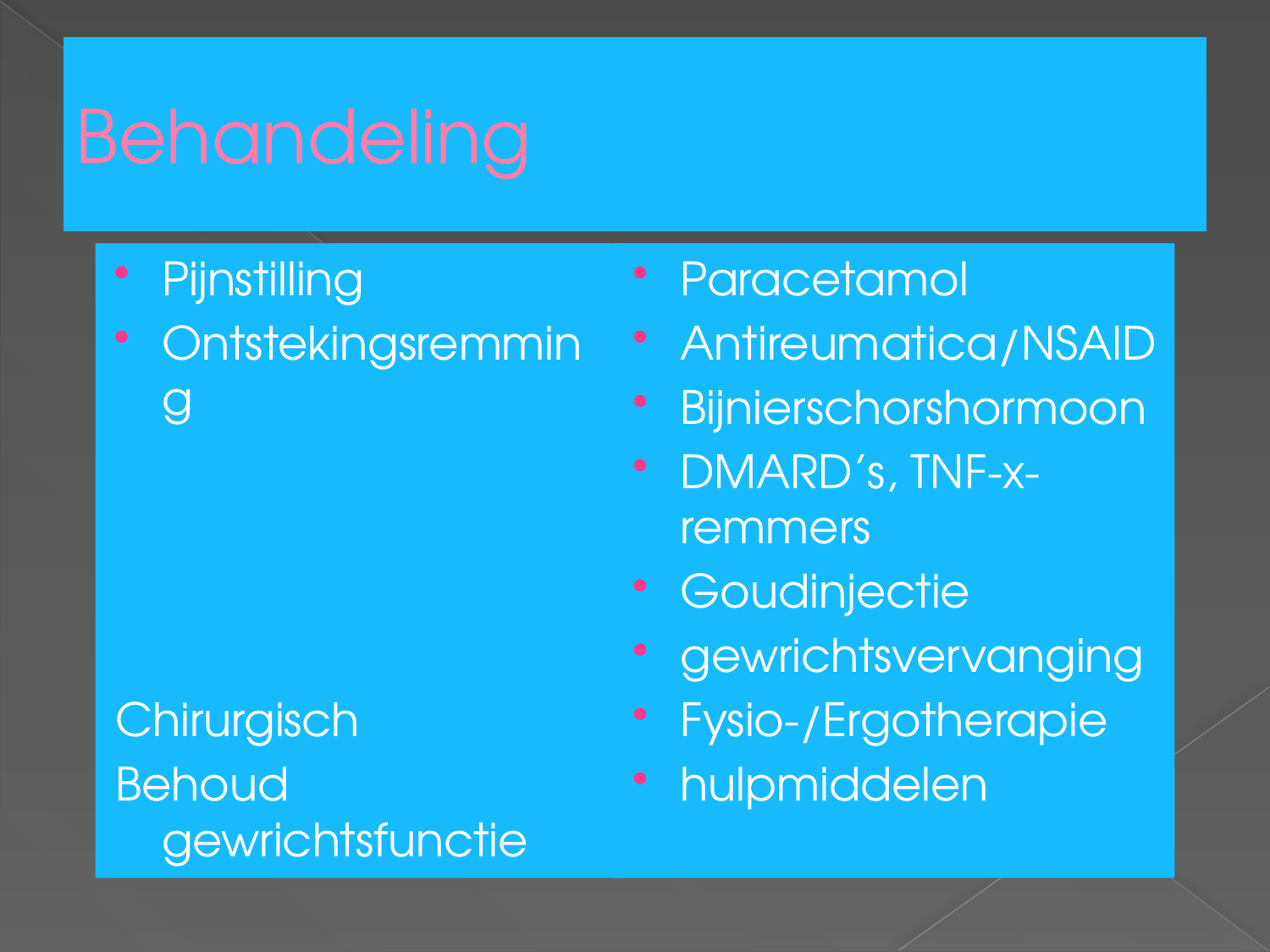

# Behandeling
Pijnstilling
Ontstekingsremming

Chirurgisch
Behoud gewrichtsfunctie

Paracetamol
Antireumatica/NSAID
Bijnierschorshormoon
DMARD’s, TNF-x-remmers
Goudinjectie
gewrichtsvervanging
Fysio-/Ergotherapie
hulpmiddelen